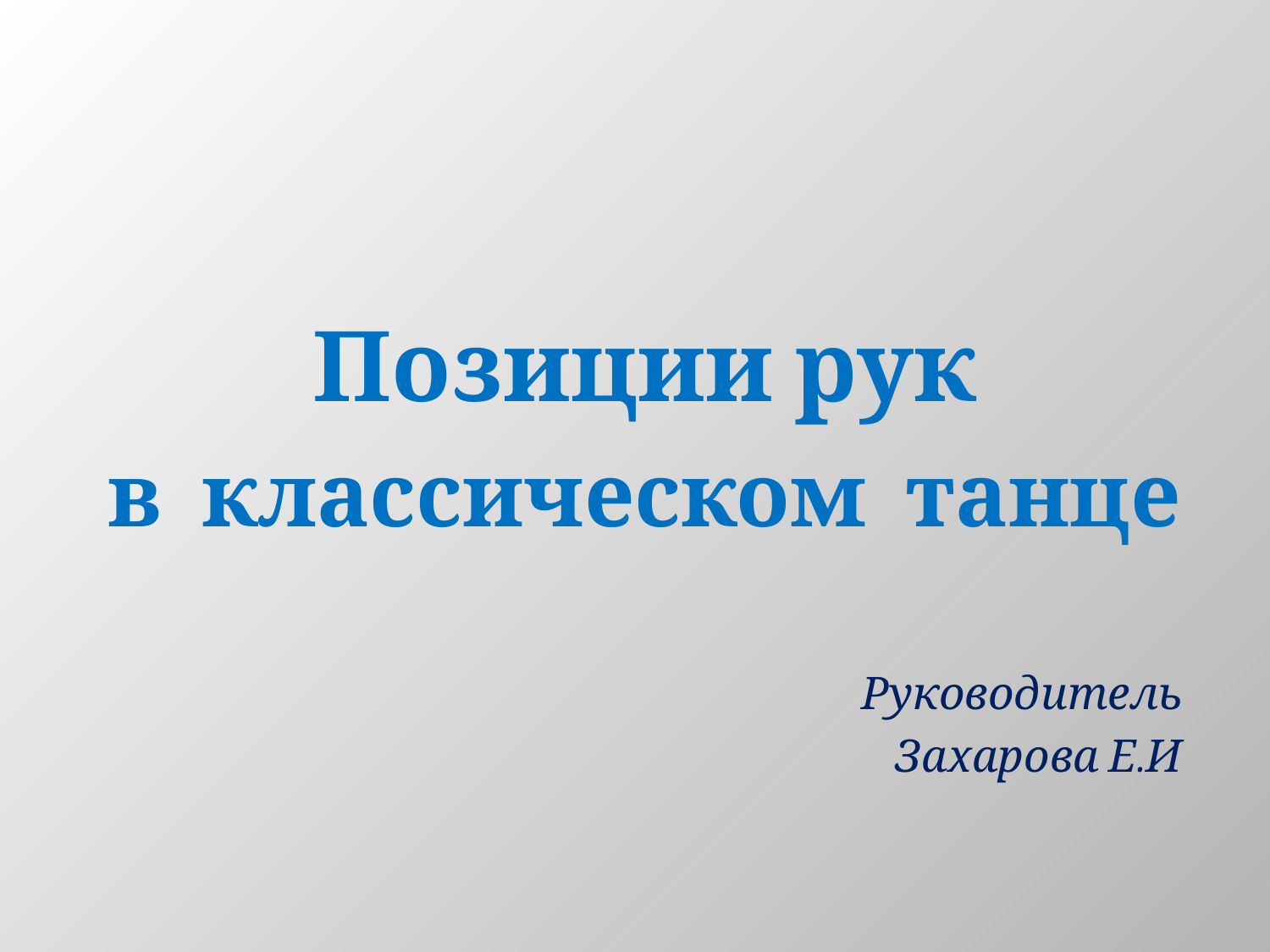

Позиции рук
в  классическом  танце

Руководитель
Захарова Е.И